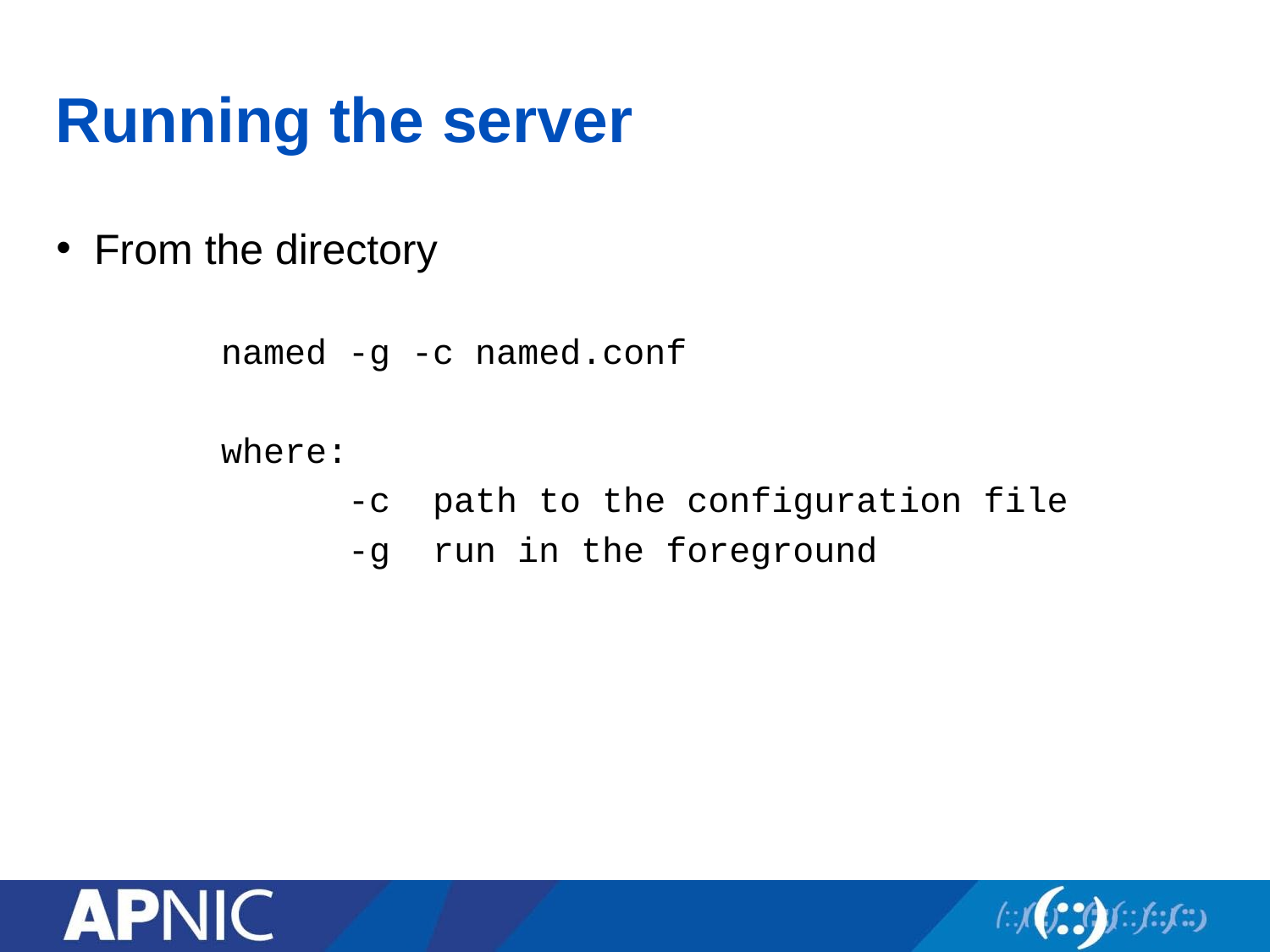

# Running the server
From the directory

	named -g -c named.conf

	where:
		-c  path to the configuration file
		-g  run in the foreground